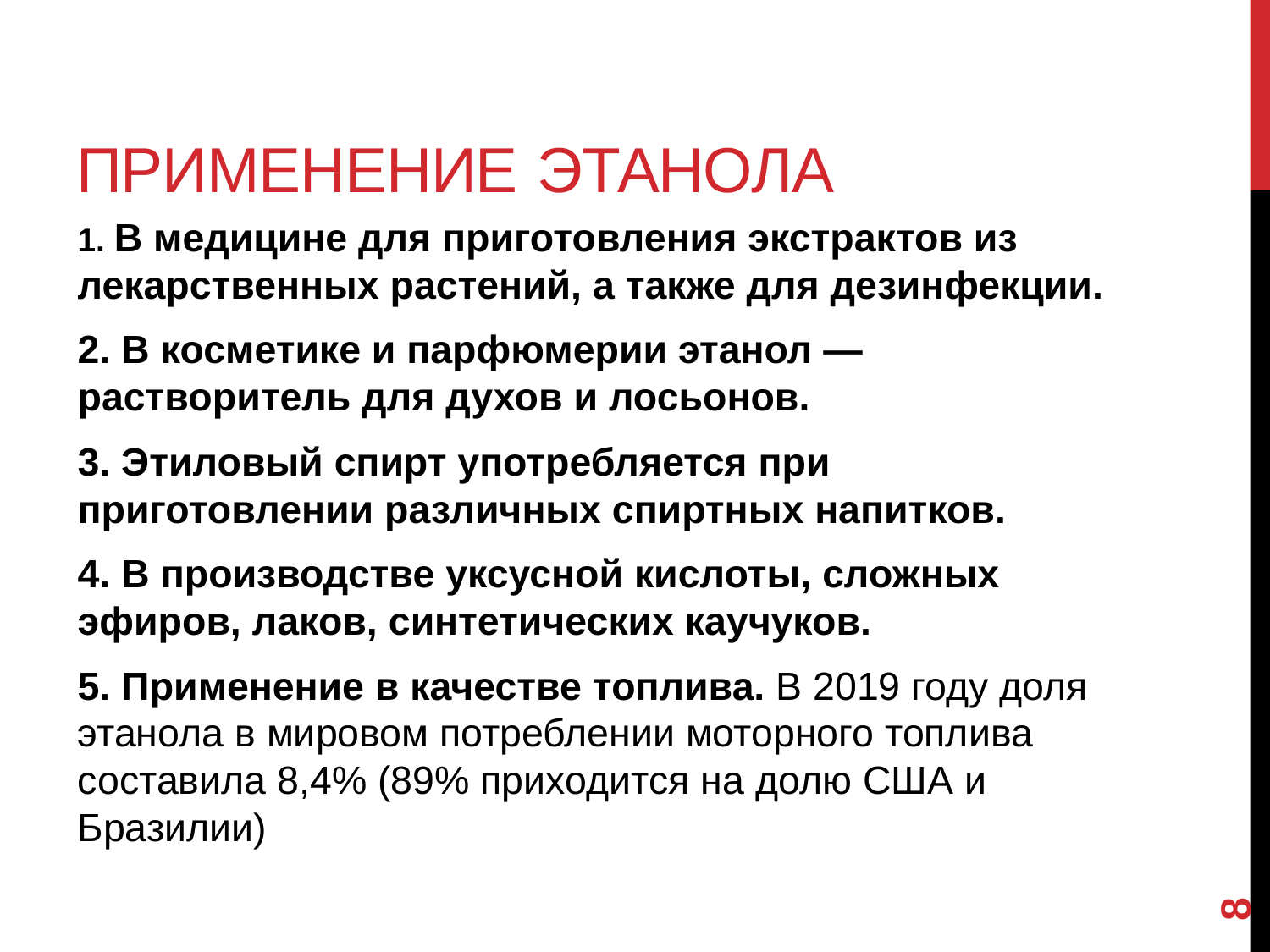

# Применение этанола
1. В медицине для приготовления экстрактов из лекарственных растений, а также для дезинфекции.
2. В косметике и парфюмерии этанол — растворитель для духов и лосьонов.
3. Этиловый спирт употребляется при приготовлении различных спиртных напитков.
4. В производстве уксусной кислоты, сложных эфиров, лаков, синтетических каучуков.
5. Применение в качестве топлива. В 2019 году доля этанола в мировом потреблении моторного топлива составила 8,4% (89% приходится на долю США и Бразилии)
8